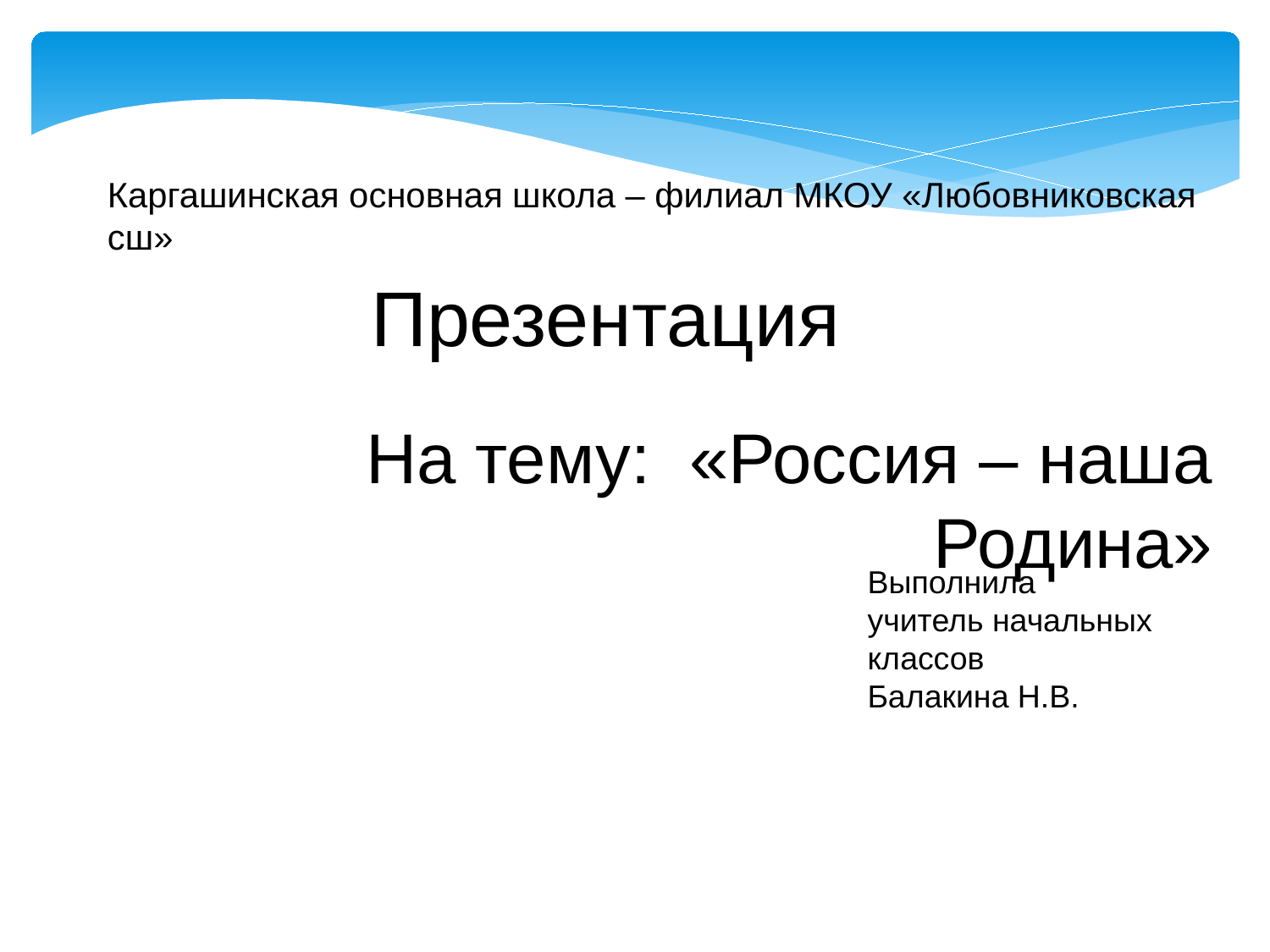

Каргашинская основная школа – филиал МКОУ «Любовниковская сш»
Презентация
На тему:  «Россия – наша Родина»
Выполнила
учитель начальных классов
Балакина Н.В.